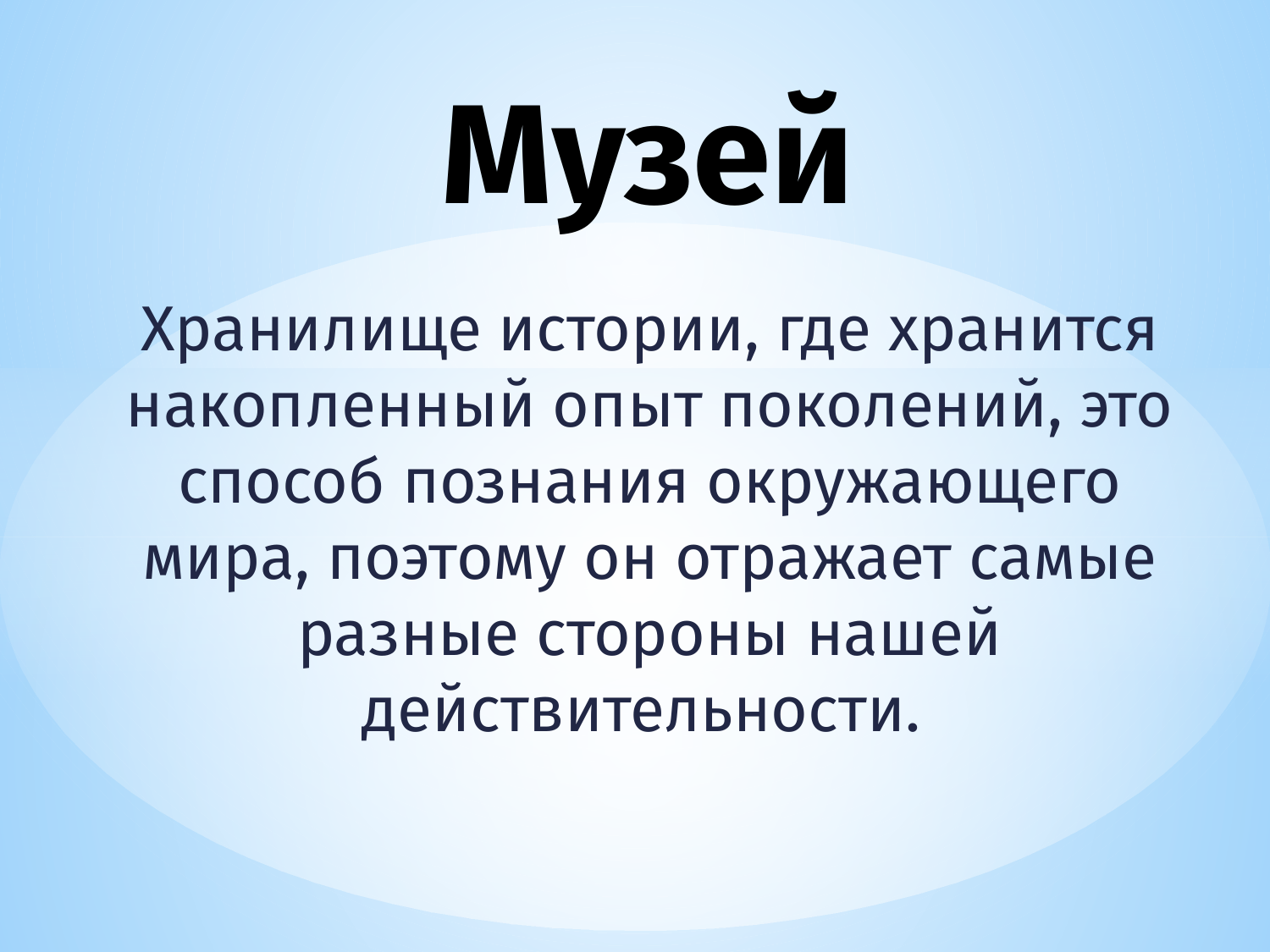

# Музей

Хранилище истории, где хранится накопленный опыт поколений, это способ познания окружающего мира, поэтому он отражает самые разные стороны нашей действительности.